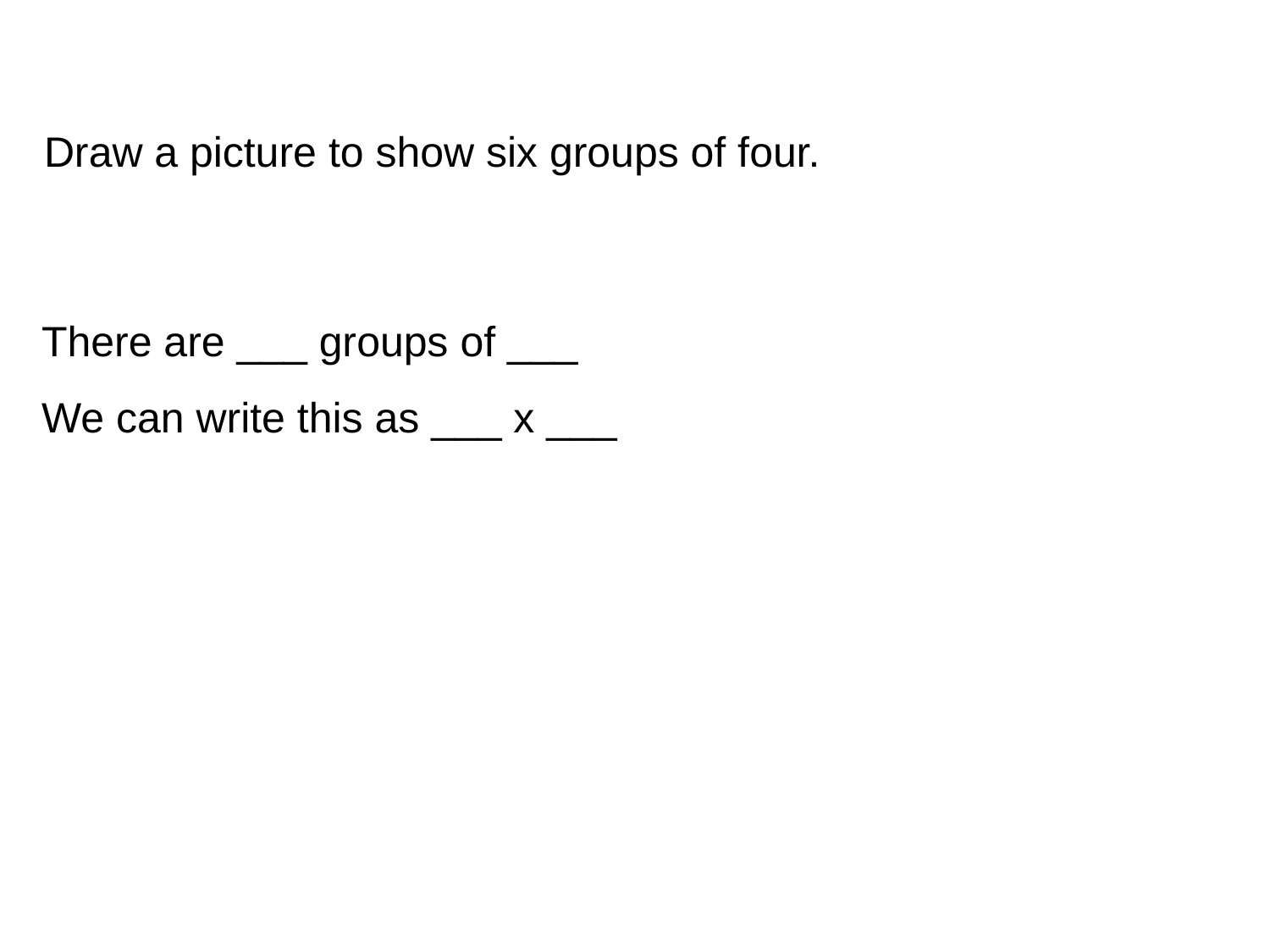

Draw a picture to show six groups of four.

There are ___ groups of ___
We can write this as ___ x ___